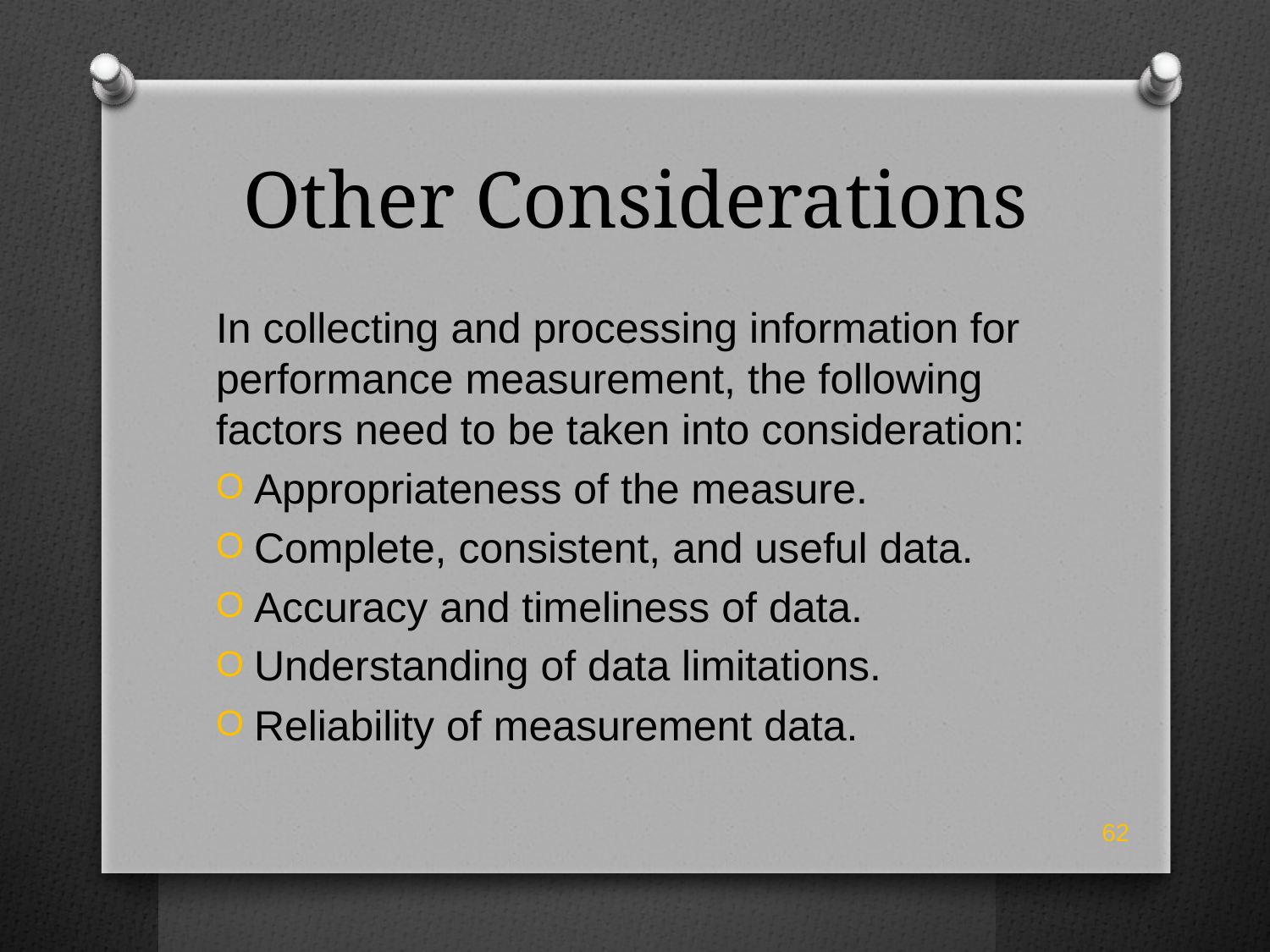

# Other Considerations
In collecting and processing information for performance measurement, the following factors need to be taken into consideration:
Appropriateness of the measure.
Complete, consistent, and useful data.
Accuracy and timeliness of data.
Understanding of data limitations.
Reliability of measurement data.
62